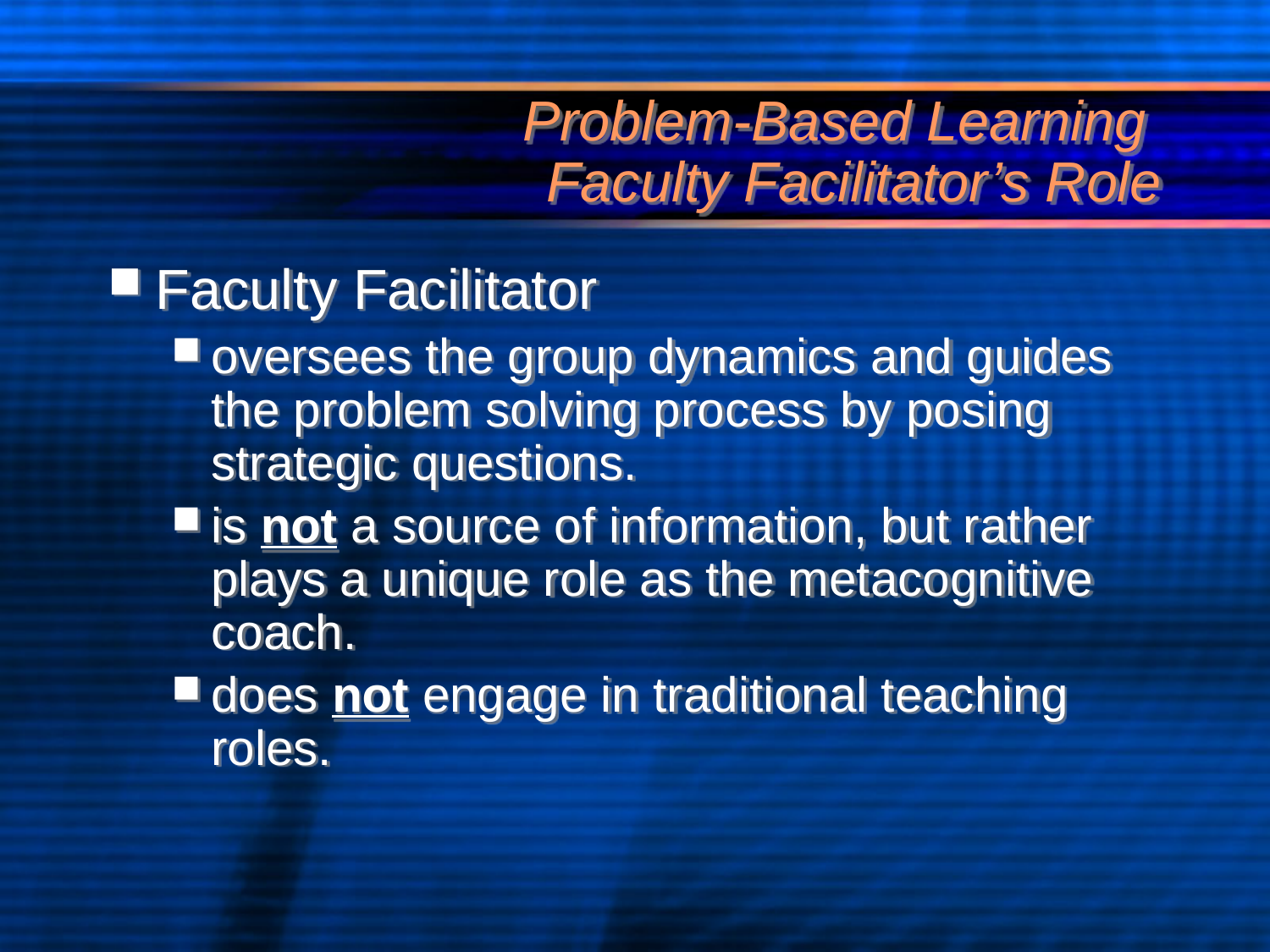

Problem-Based Learning
Faculty Facilitator’s Role
Faculty Facilitator
oversees the group dynamics and guides the problem solving process by posing strategic questions.
is not a source of information, but rather plays a unique role as the metacognitive coach.
does not engage in traditional teaching roles.